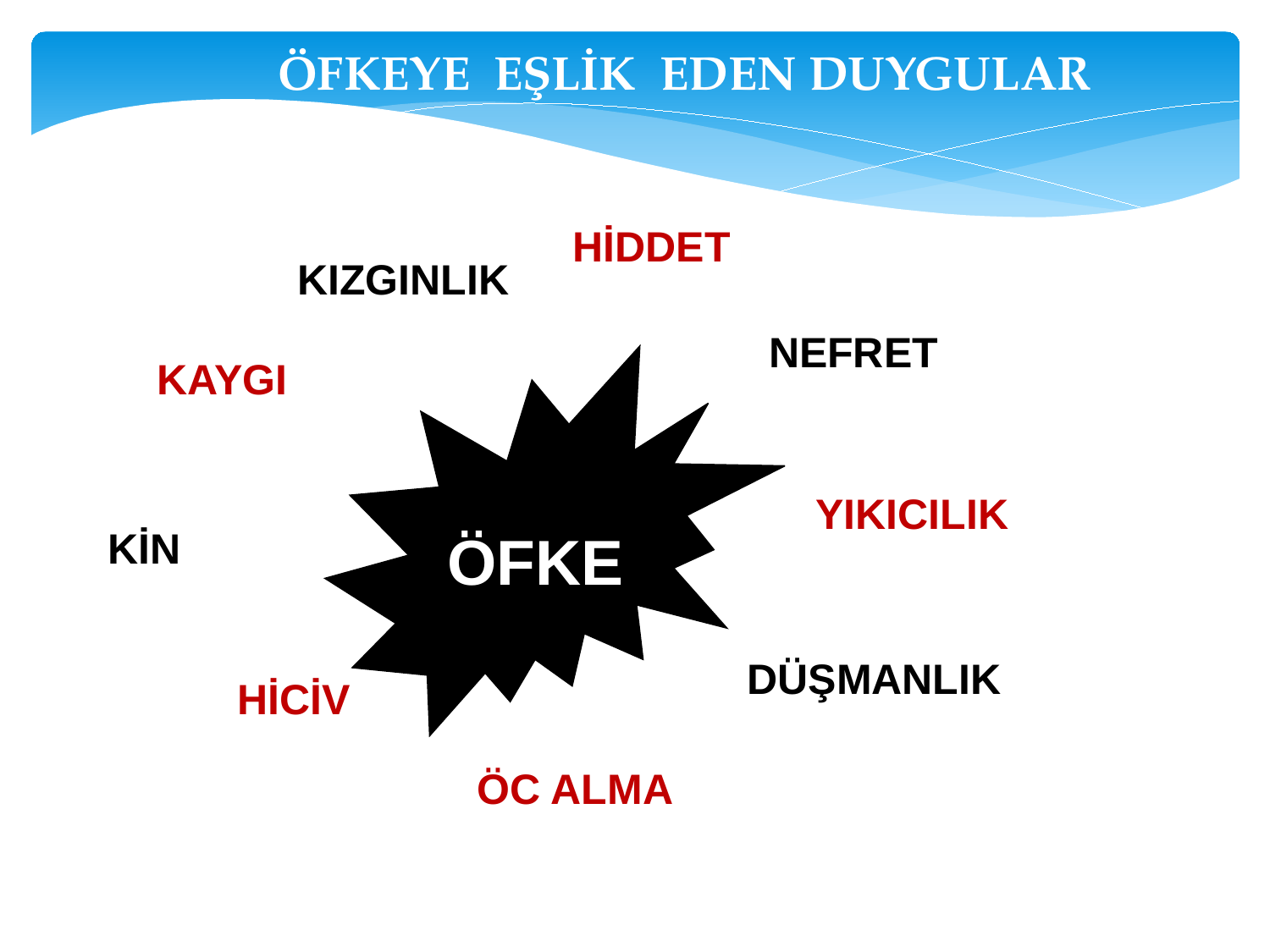

ÖFKEYE  EŞLİK  EDEN DUYGULAR
HİDDET
KIZGINLIK
NEFRET
KAYGI

YIKICILIK
KİN
ÖFKE
DÜŞMANLIK
HİCİV
ÖC ALMA